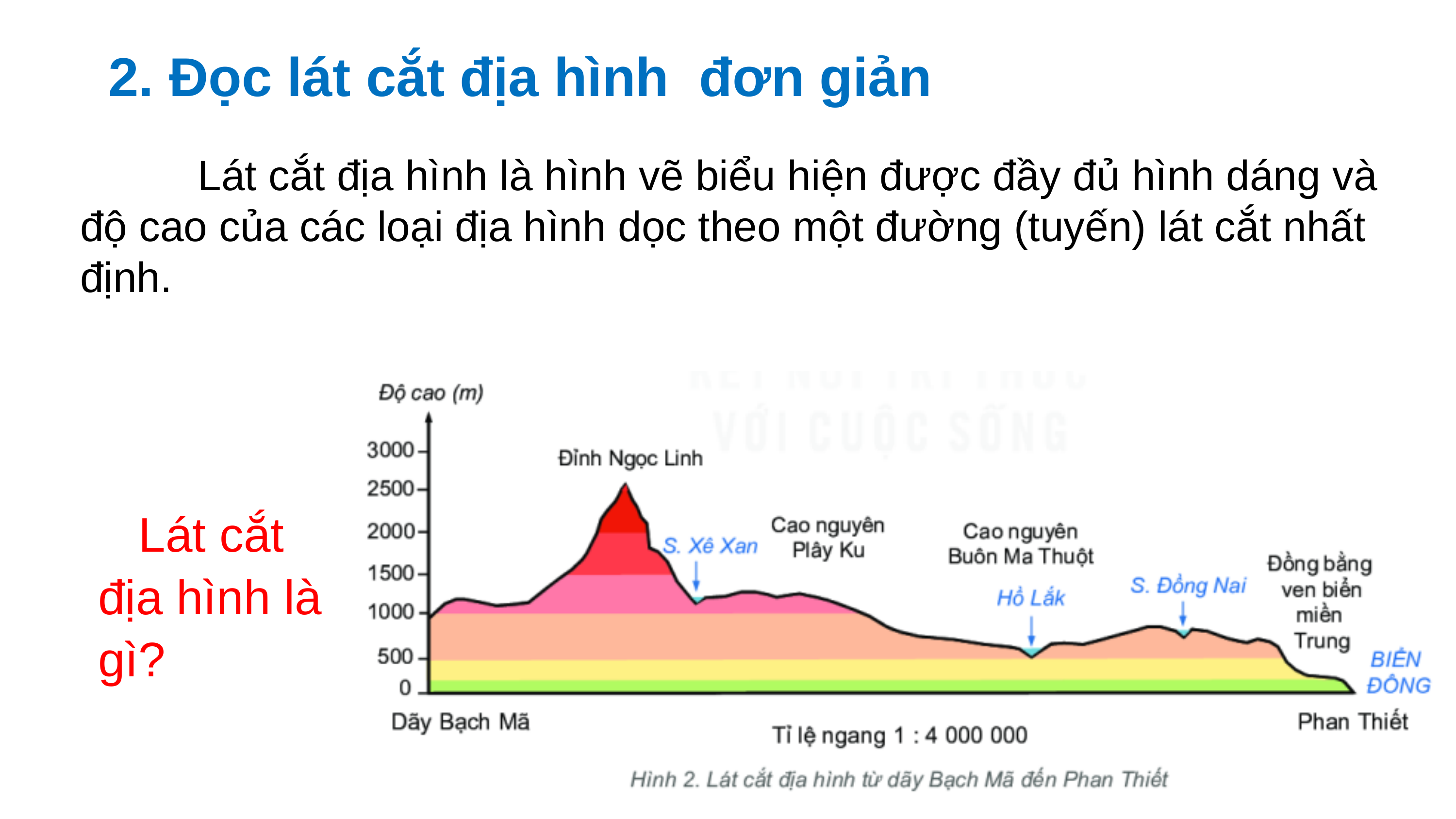

2. Đọc lát cắt địa hình  đơn giản
          Lát cắt địa hình là hình vẽ biểu hiện được đầy đủ hình dáng và độ cao của các loại địa hình dọc theo một đường (tuyến) lát cắt nhất định.

   Lát cắt địa hình là gì?